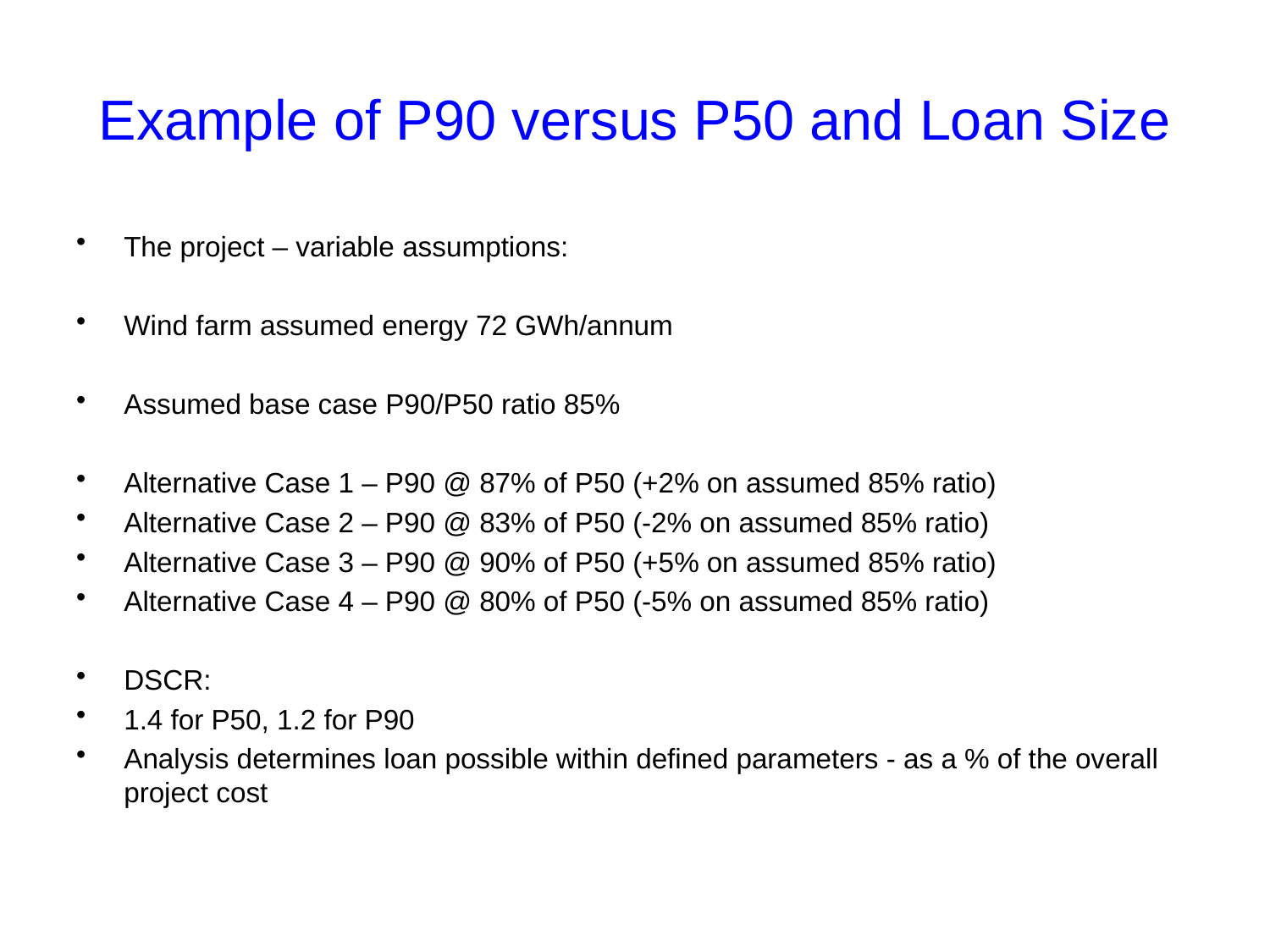

# Example of P90 versus P50 and Loan Size
The project – variable assumptions:

Wind farm assumed energy 72 GWh/annum

Assumed base case P90/P50 ratio 85%

Alternative Case 1 – P90 @ 87% of P50 (+2% on assumed 85% ratio)
Alternative Case 2 – P90 @ 83% of P50 (-2% on assumed 85% ratio)
Alternative Case 3 – P90 @ 90% of P50 (+5% on assumed 85% ratio)
Alternative Case 4 – P90 @ 80% of P50 (-5% on assumed 85% ratio)

DSCR:
1.4 for P50, 1.2 for P90
Analysis determines loan possible within defined parameters - as a % of the overall project cost